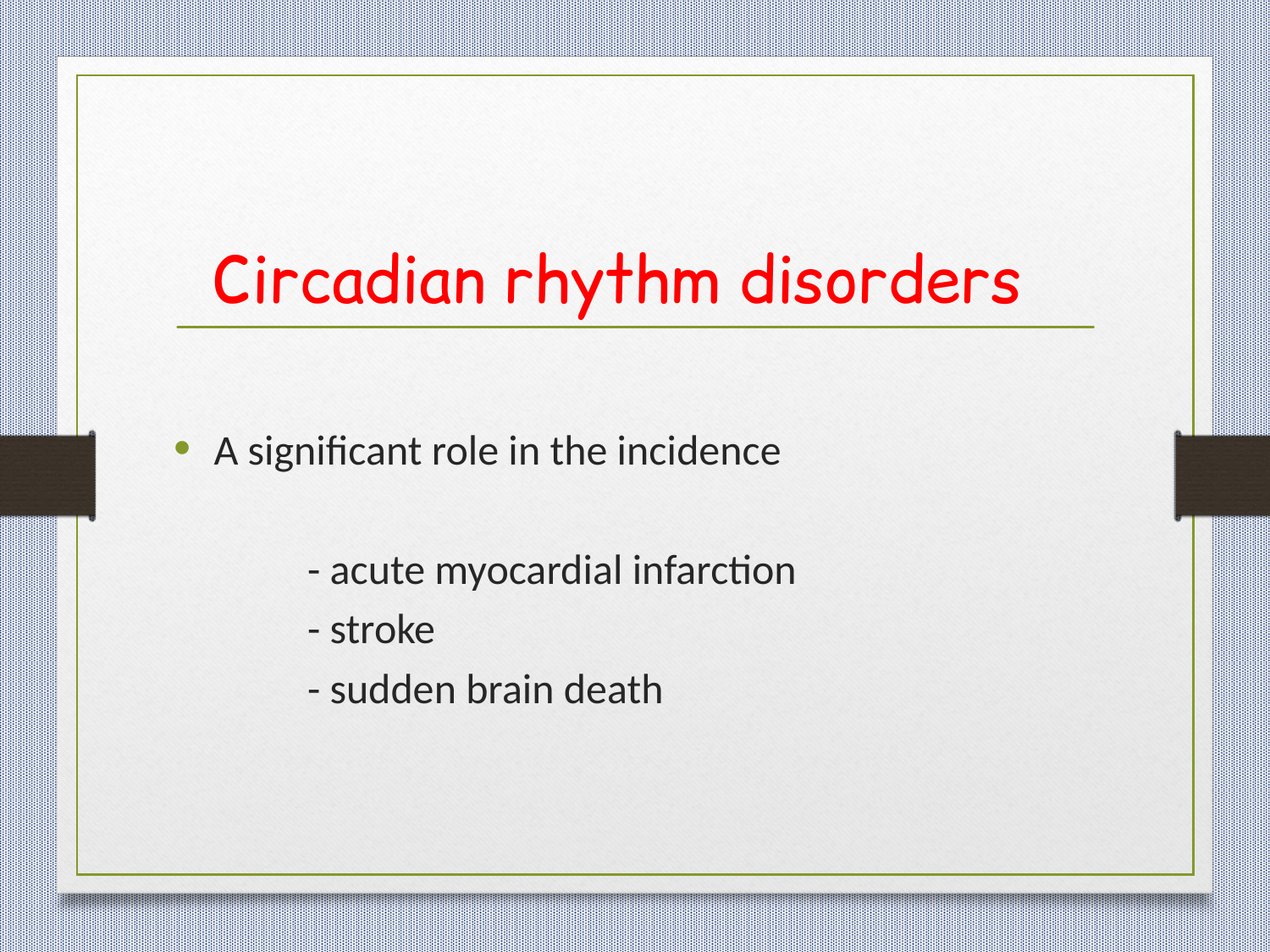

# Circadian rhythm disorders
A significant role in the incidence

              - acute myocardial infarction
              - stroke
              - sudden brain death